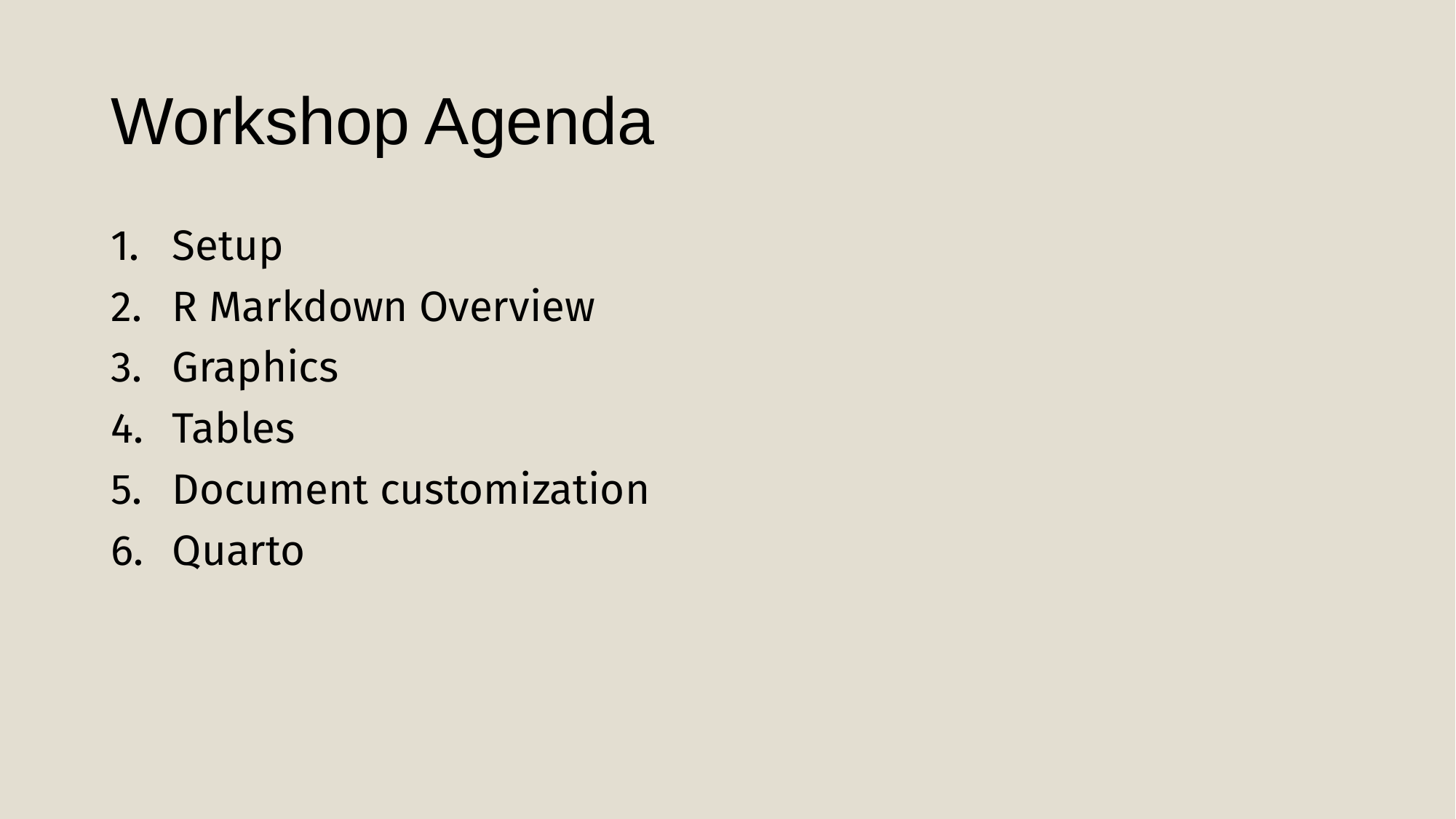

# Workshop Agenda
Setup
R Markdown Overview
Graphics
Tables
Document customization
Quarto